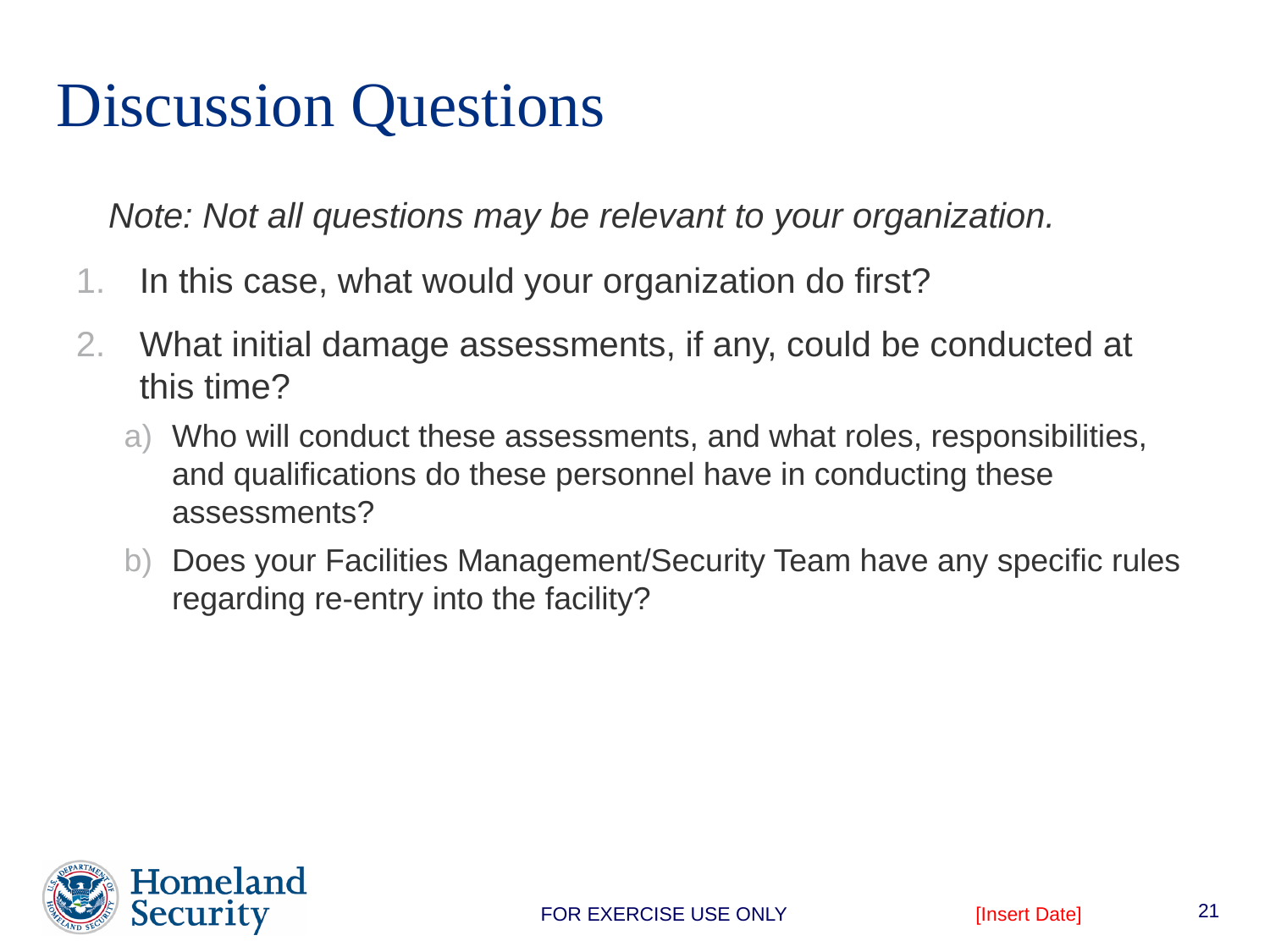

# Discussion Questions
	Note: Not all questions may be relevant to your organization.
In this case, what would your organization do first?
What initial damage assessments, if any, could be conducted at this time?
Who will conduct these assessments, and what roles, responsibilities, and qualifications do these personnel have in conducting these assessments?
Does your Facilities Management/Security Team have any specific rules regarding re-entry into the facility?

21